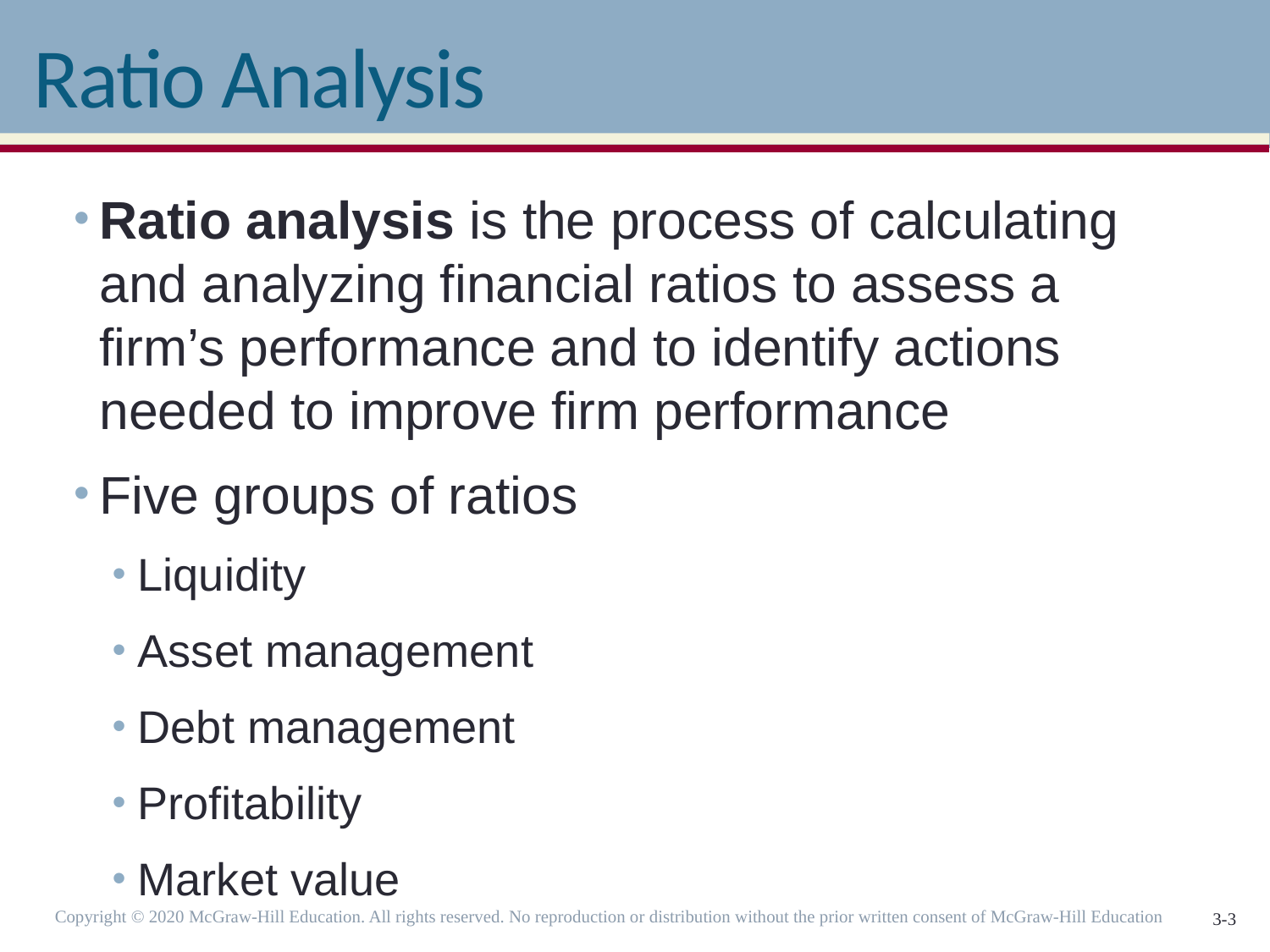

# Ratio Analysis
Ratio analysis is the process of calculating and analyzing financial ratios to assess a firm’s performance and to identify actions needed to improve firm performance
Five groups of ratios
Liquidity
Asset management
Debt management
Profitability
Market value
Copyright © 2020 McGraw-Hill Education. All rights reserved. No reproduction or distribution without the prior written consent of McGraw-Hill Education